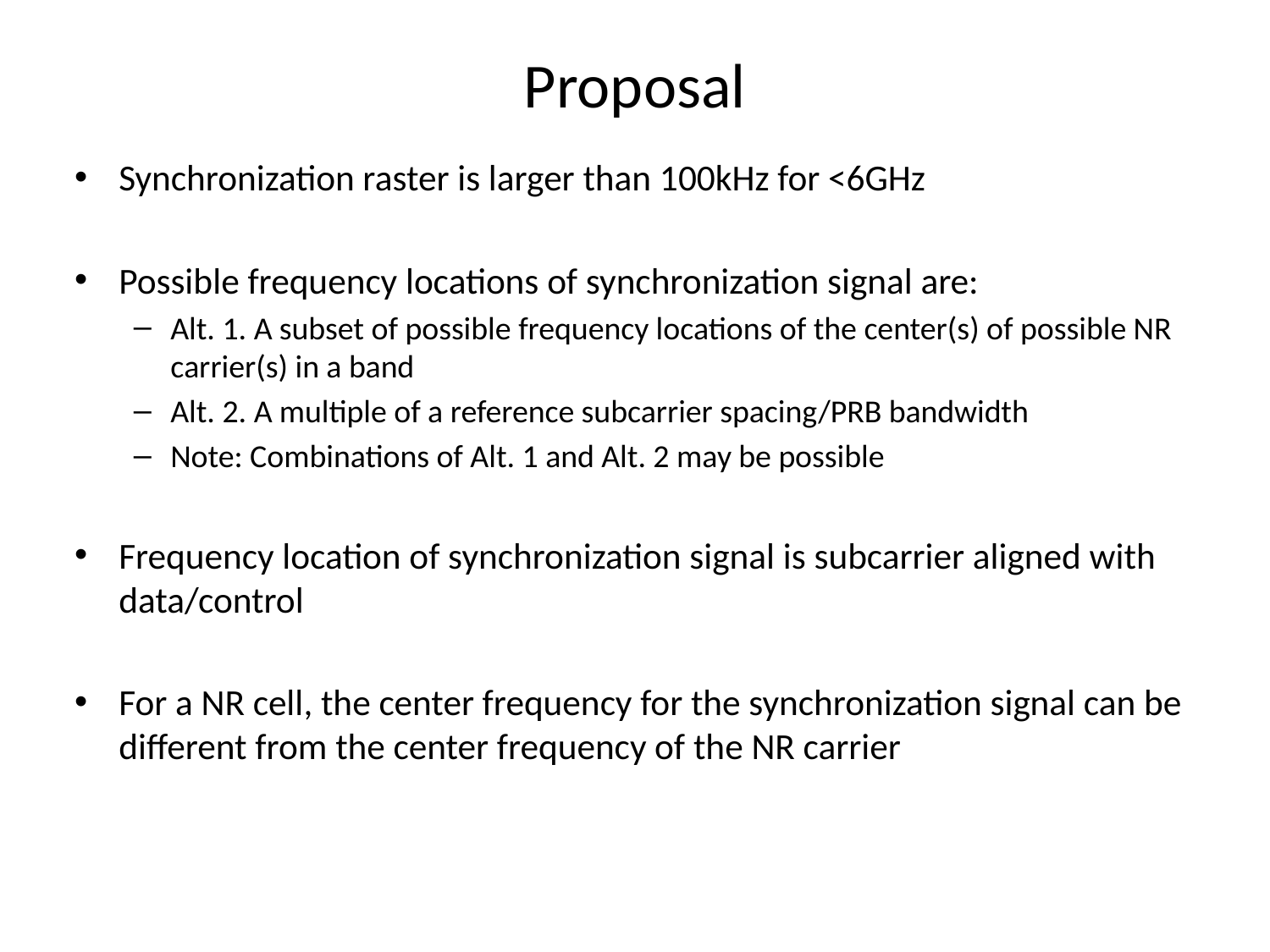

# Proposal
Synchronization raster is larger than 100kHz for <6GHz

Possible frequency locations of synchronization signal are:
Alt. 1. A subset of possible frequency locations of the center(s) of possible NR carrier(s) in a band
Alt. 2. A multiple of a reference subcarrier spacing/PRB bandwidth
Note: Combinations of Alt. 1 and Alt. 2 may be possible

Frequency location of synchronization signal is subcarrier aligned with data/control

For a NR cell, the center frequency for the synchronization signal can be different from the center frequency of the NR carrier